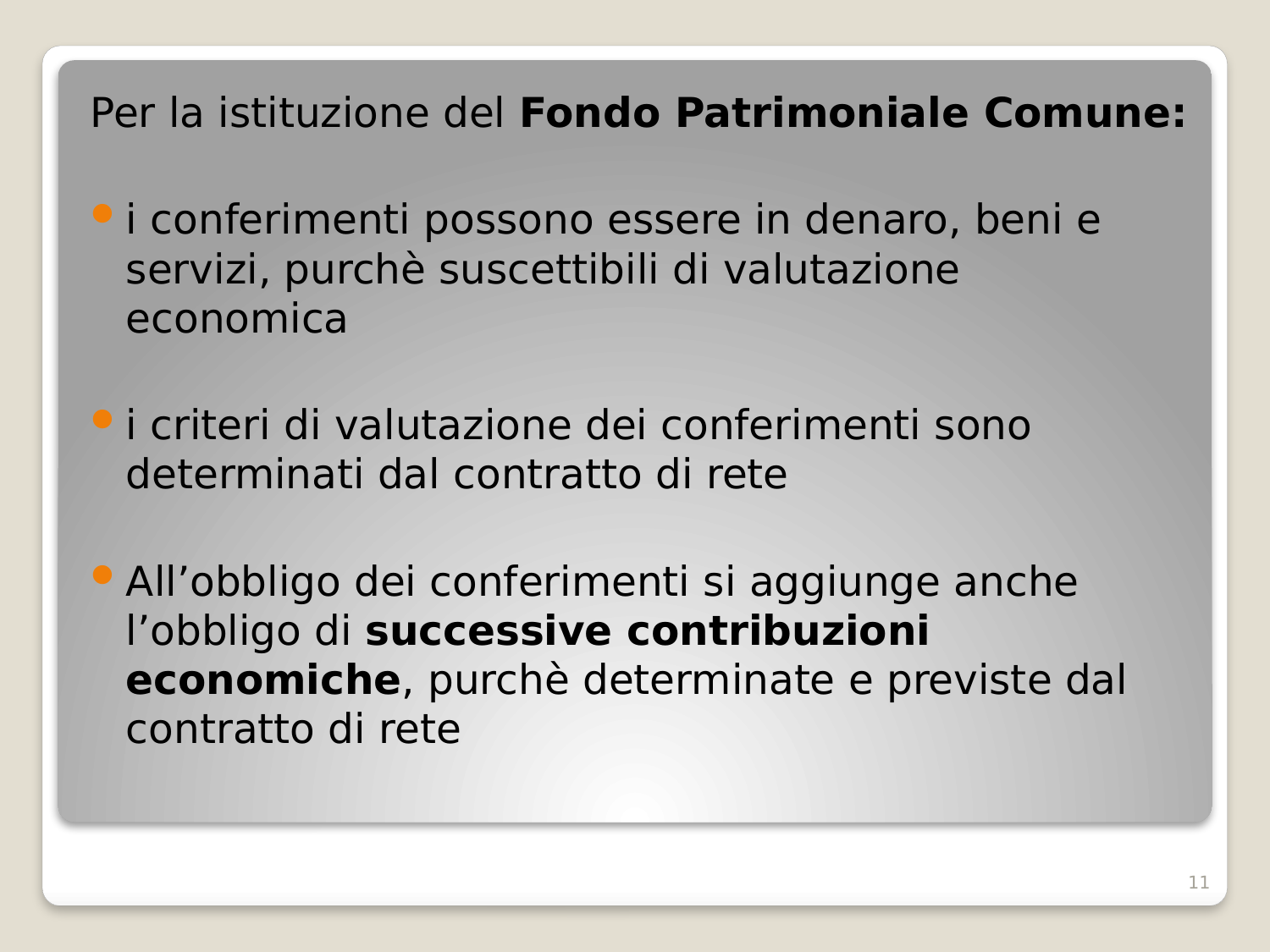

Per la istituzione del Fondo Patrimoniale Comune:

i conferimenti possono essere in denaro, beni e servizi, purchè suscettibili di valutazione economica

i criteri di valutazione dei conferimenti sono determinati dal contratto di rete

All’obbligo dei conferimenti si aggiunge anche l’obbligo di successive contribuzioni economiche, purchè determinate e previste dal contratto di rete

11